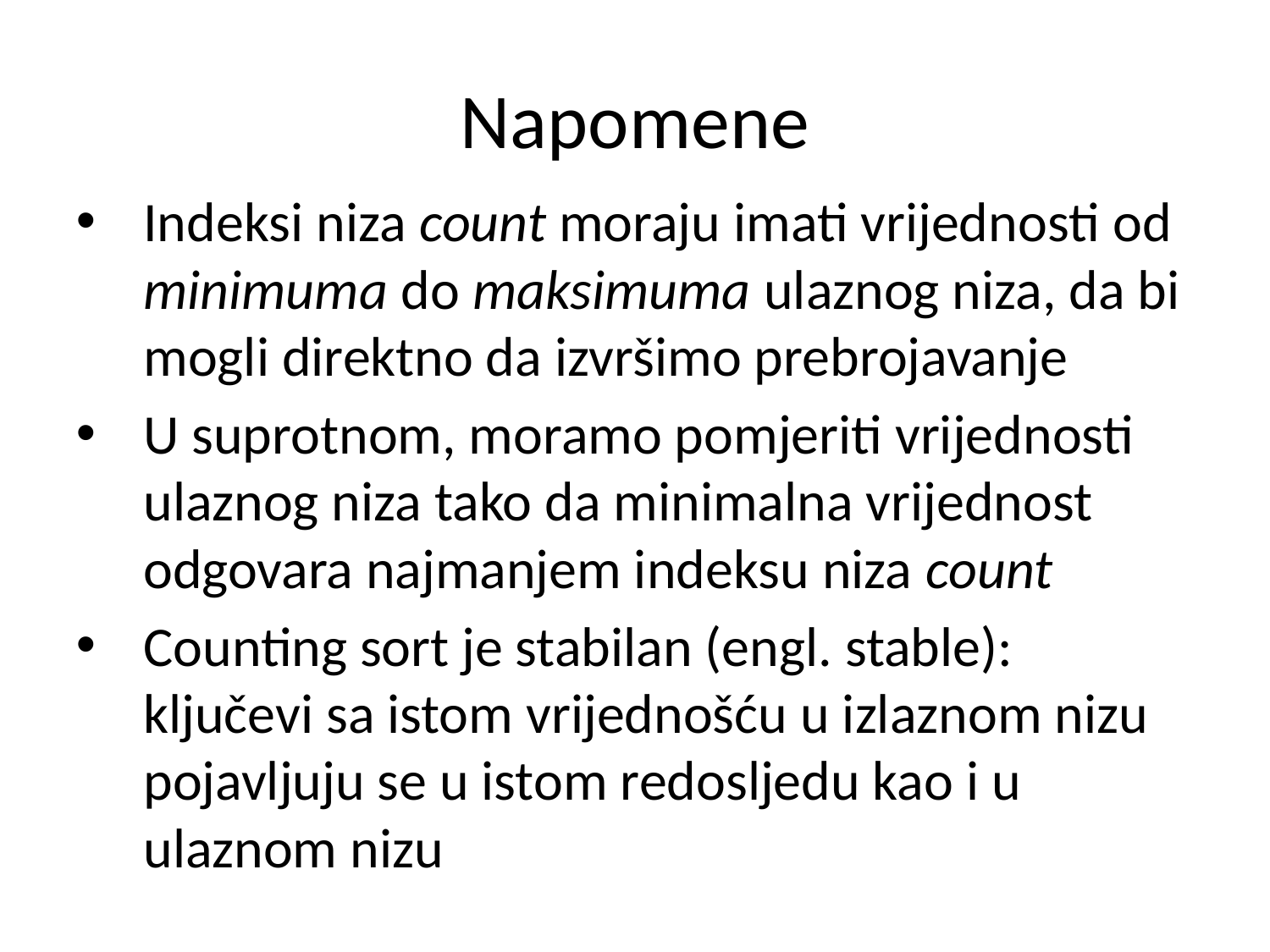

Napomene
Indeksi niza count moraju imati vrijednosti od minimumа do maksimuma ulaznog niza, da bi mogli direktno da izvršimo prebrojavanje
U suprotnom, moramo pomjeriti vrijednosti ulaznog niza tako da minimalna vrijednost odgovara najmanjem indeksu niza count
Counting sort je stabilan (engl. stable): ključevi sa istom vrijednošću u izlaznom nizu pojavljuju se u istom redosljedu kao i u ulaznom nizu